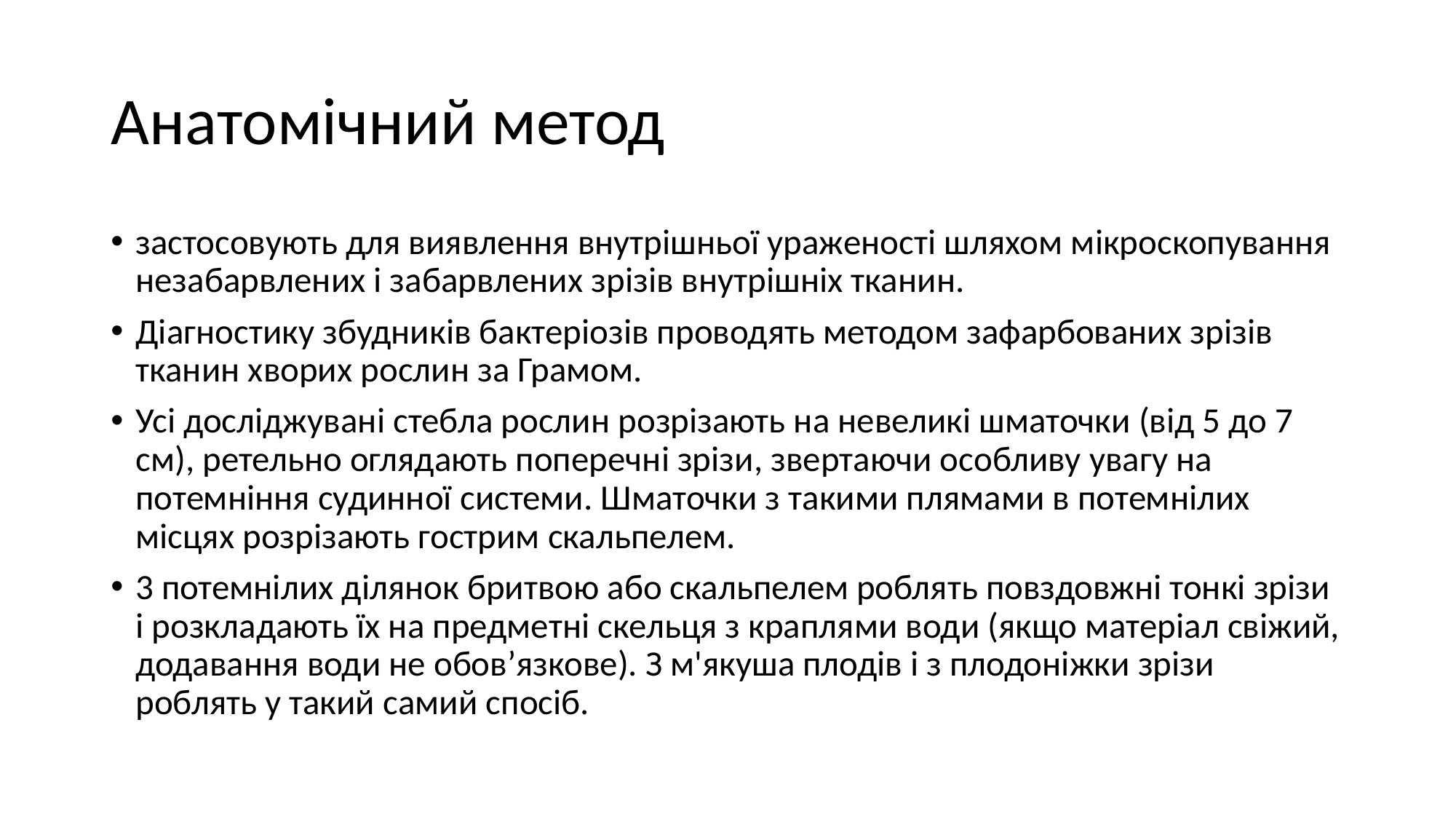

# Анатомічний метод
застосовують для виявлення внутрішньої ураженості шляхом мікроскопування незабарвлених і забарвлених зрізів внутрішніх тканин.
Діагностику збудників бактеріозів проводять методом зафарбованих зрізів тканин хворих рослин за Грамом.
Усі досліджувані стебла рослин розрізають на невеликі шматочки (від 5 до 7 см), ретельно оглядають поперечні зрізи, звертаючи особливу увагу на потемніння судинної системи. Шматочки з такими плямами в потемнілих місцях розрізають гострим скальпелем.
3 потемнілих ділянок бритвою або скальпелем роблять повздовжні тонкі зрізи і розкладають їх на предметні скельця з краплями води (якщо матеріал свіжий, додавання води не обов’язкове). З м'якуша плодів і з плодоніжки зрізи роблять у такий самий спосіб.